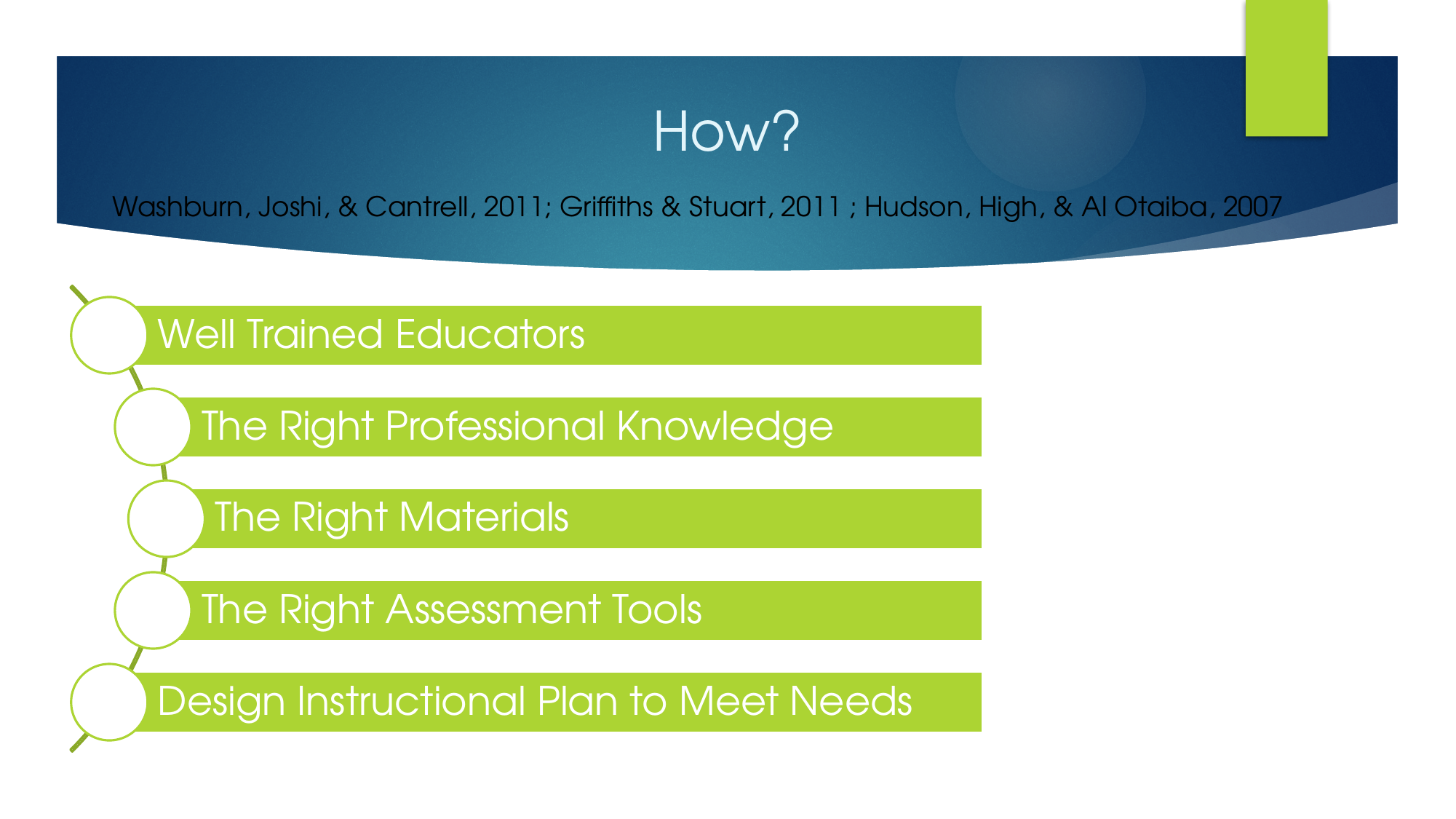

# How?
Washburn, Joshi, & Cantrell, 2011; Griffiths & Stuart, 2011 ; Hudson, High, & Al Otaiba, 2007

Well Trained Educators
The Right Professional Knowledge
The Right Materials
The Right Assessment Tools
Design Instructional Plan to Meet Needs